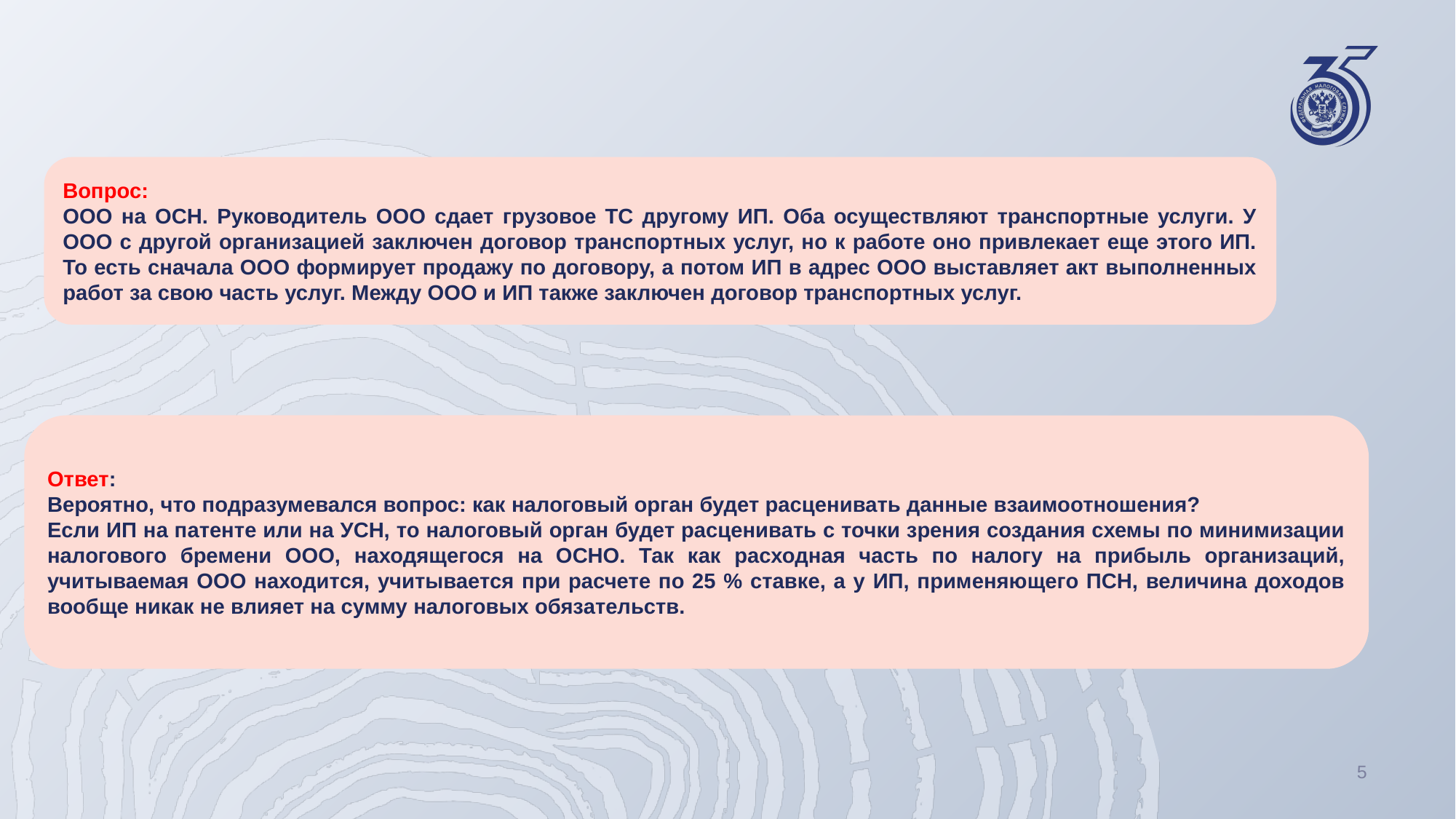

Вопрос:
ООО на ОСН. Руководитель ООО сдает грузовое ТС другому ИП. Оба осуществляют транспортные услуги. У ООО с другой организацией заключен договор транспортных услуг, но к работе оно привлекает еще этого ИП. То есть сначала ООО формирует продажу по договору, а потом ИП в адрес ООО выставляет акт выполненных работ за свою часть услуг. Между ООО и ИП также заключен договор транспортных услуг.
Ответ:
Вероятно, что подразумевался вопрос: как налоговый орган будет расценивать данные взаимоотношения?
Если ИП на патенте или на УСН, то налоговый орган будет расценивать с точки зрения создания схемы по минимизации налогового бремени ООО, находящегося на ОСНО. Так как расходная часть по налогу на прибыль организаций, учитываемая ООО находится, учитывается при расчете по 25 % ставке, а у ИП, применяющего ПСН, величина доходов вообще никак не влияет на сумму налоговых обязательств.
5